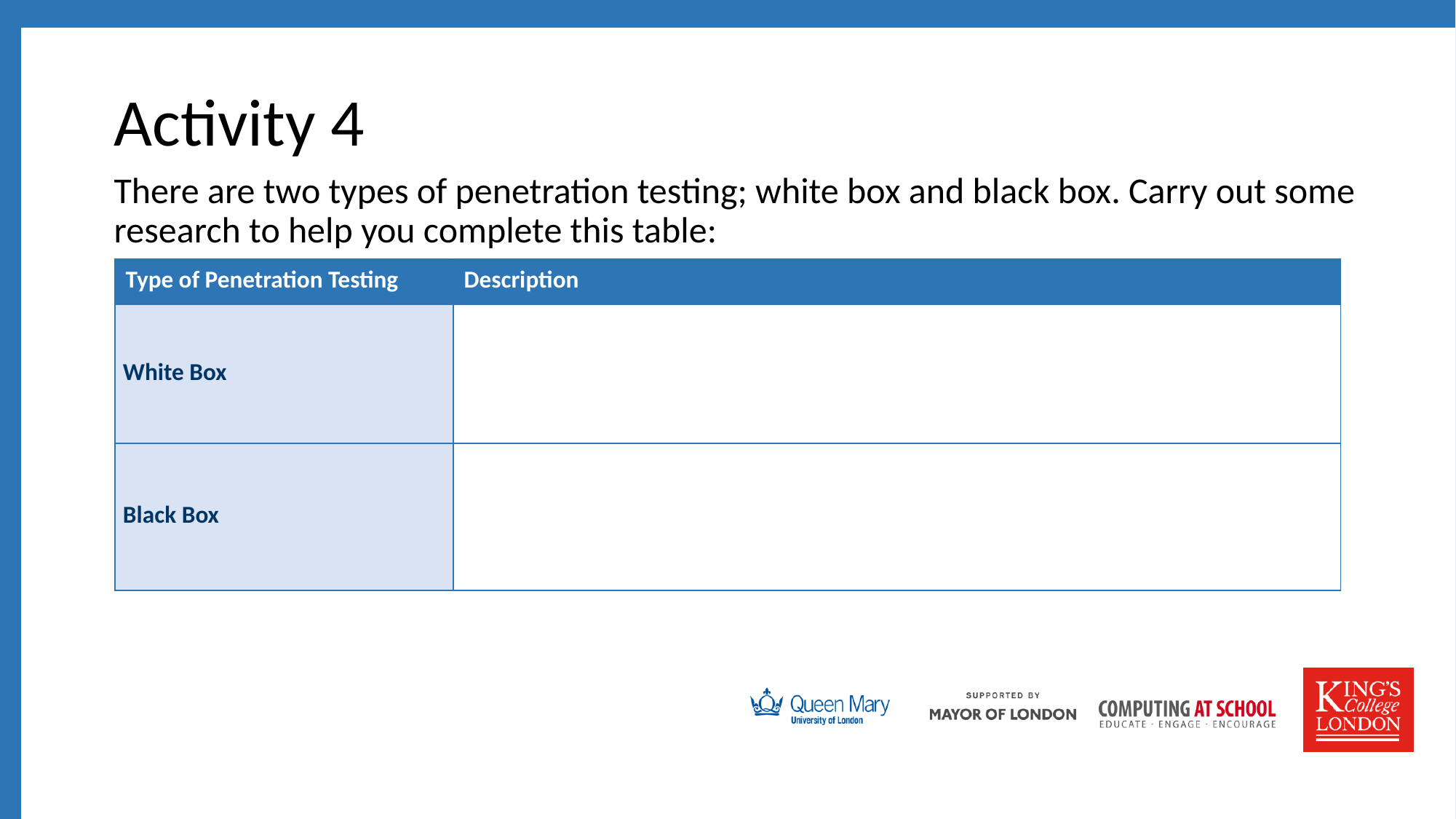

# Activity 4
There are two types of penetration testing; white box and black box. Carry out some research to help you complete this table:
| Type of Penetration Testing | Description |
| --- | --- |
| White Box |  |
| Black Box |  |